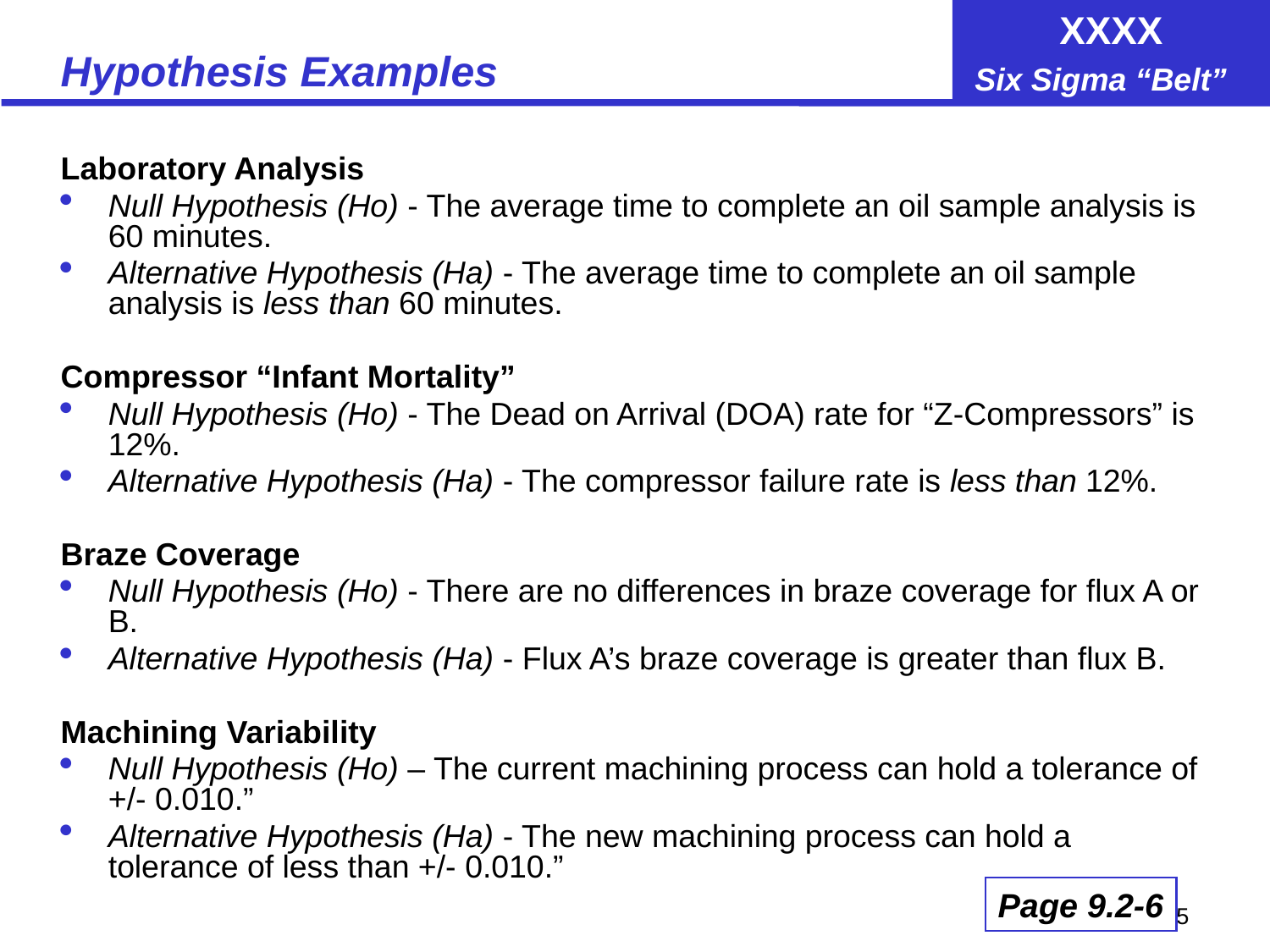

# Hypothesis Examples
Laboratory Analysis
Null Hypothesis (Ho) - The average time to complete an oil sample analysis is 60 minutes.
Alternative Hypothesis (Ha) - The average time to complete an oil sample analysis is less than 60 minutes.

Compressor “Infant Mortality”
Null Hypothesis (Ho) - The Dead on Arrival (DOA) rate for “Z-Compressors” is 12%.
Alternative Hypothesis (Ha) - The compressor failure rate is less than 12%.

Braze Coverage
Null Hypothesis (Ho) - There are no differences in braze coverage for flux A or B.
Alternative Hypothesis (Ha) - Flux A’s braze coverage is greater than flux B.

Machining Variability
Null Hypothesis (Ho) – The current machining process can hold a tolerance of +/- 0.010.”
Alternative Hypothesis (Ha) - The new machining process can hold a tolerance of less than +/- 0.010.”
Page 9.2-6